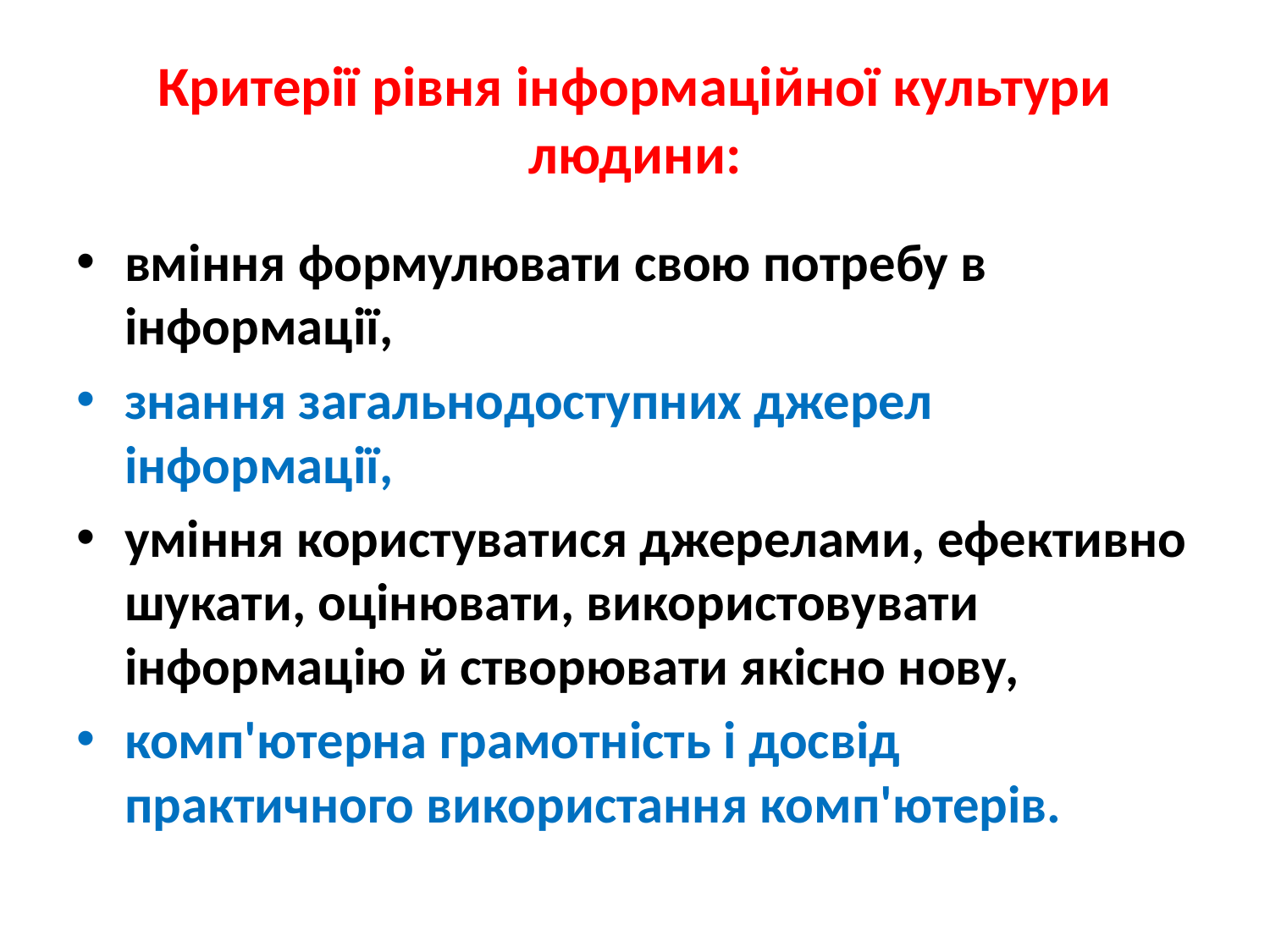

# Критерії рівня інформаційної культури людини:
вміння формулювати свою потребу в інформації,
знання загальнодоступних джерел інформації,
уміння користуватися джерелами, ефективно шукати, оцінювати, використовувати інформацію й створювати якісно нову,
комп'ютерна грамотність і досвід практичного використання комп'ютерів.